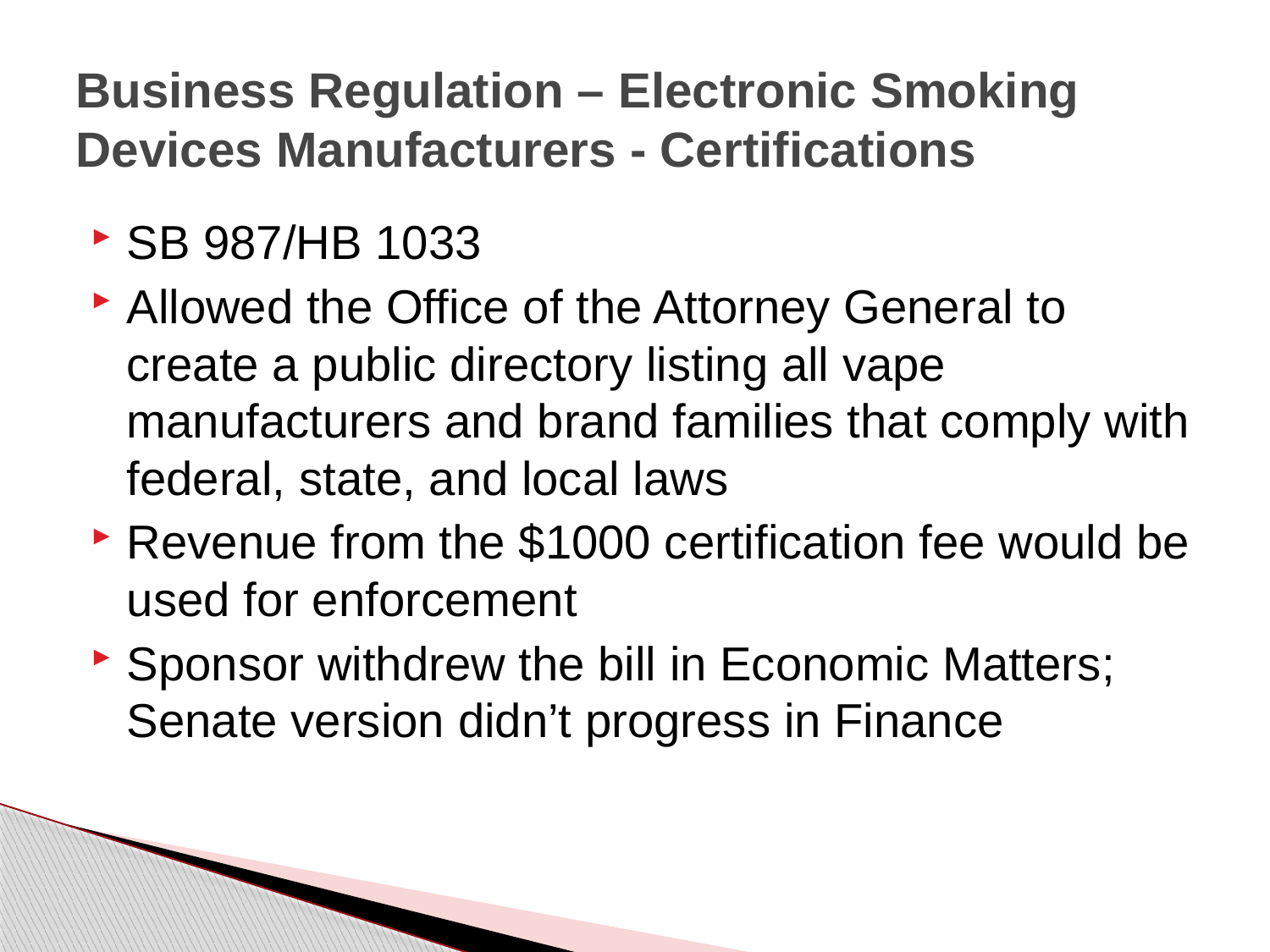

# Business Regulation – Electronic Smoking Devices Manufacturers - Certifications
SB 987/HB 1033
Allowed the Office of the Attorney General to create a public directory listing all vape manufacturers and brand families that comply with federal, state, and local laws
Revenue from the $1000 certification fee would be used for enforcement
Sponsor withdrew the bill in Economic Matters; Senate version didn’t progress in Finance